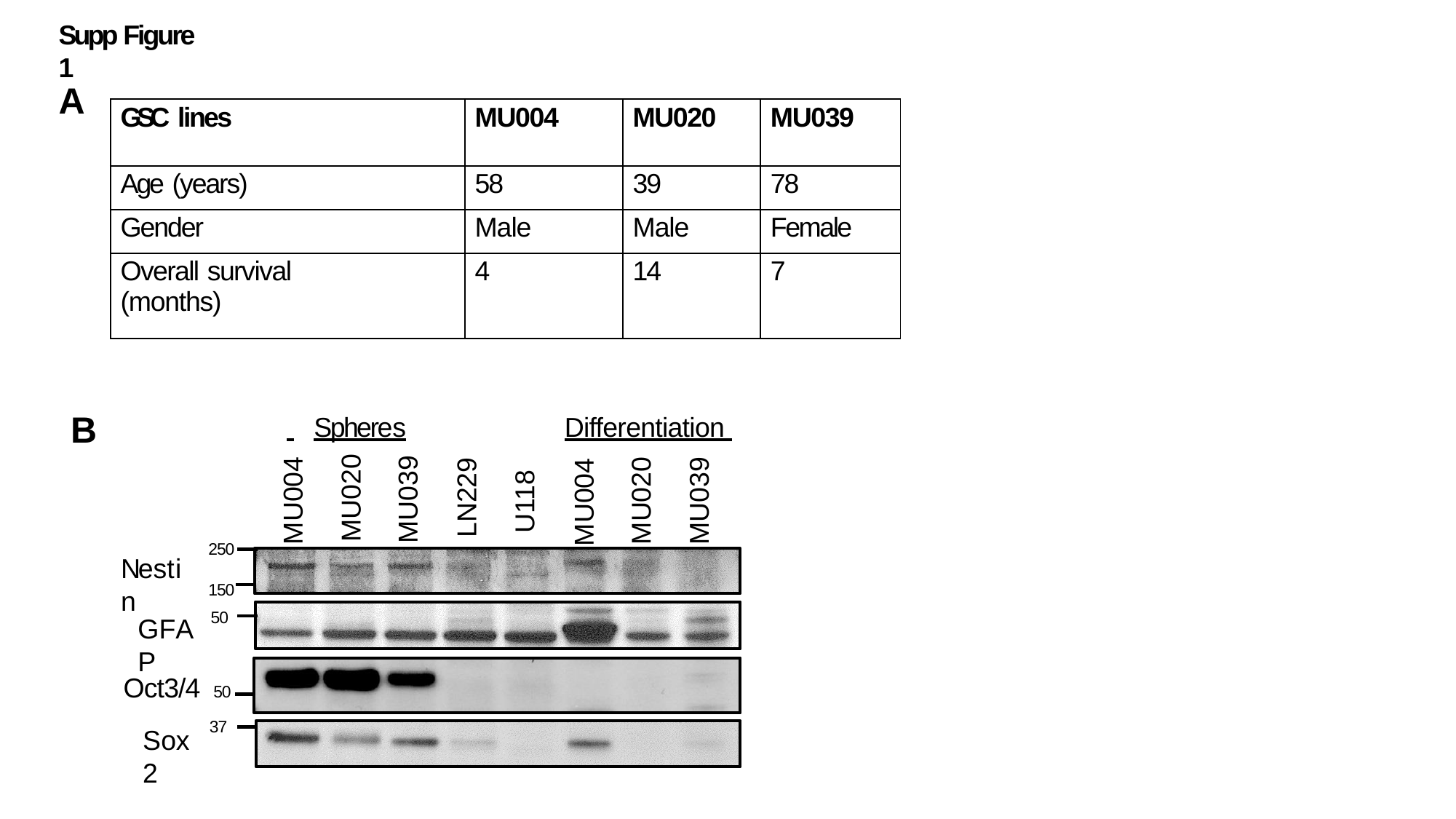

# Supp Figure 1
A
| GSC lines | MU004 | MU020 | MU039 |
| --- | --- | --- | --- |
| Age (years) | 58 | 39 | 78 |
| Gender | Male | Male | Female |
| Overall survival (months) | 4 | 14 | 7 |
B
 	Spheres
Differentiation
MU020
MU039
MU004
MU039
MU004
MU020
U118
LN229
250

Nestin
150
50

GFAP

Oct3/4 50

37

Sox2